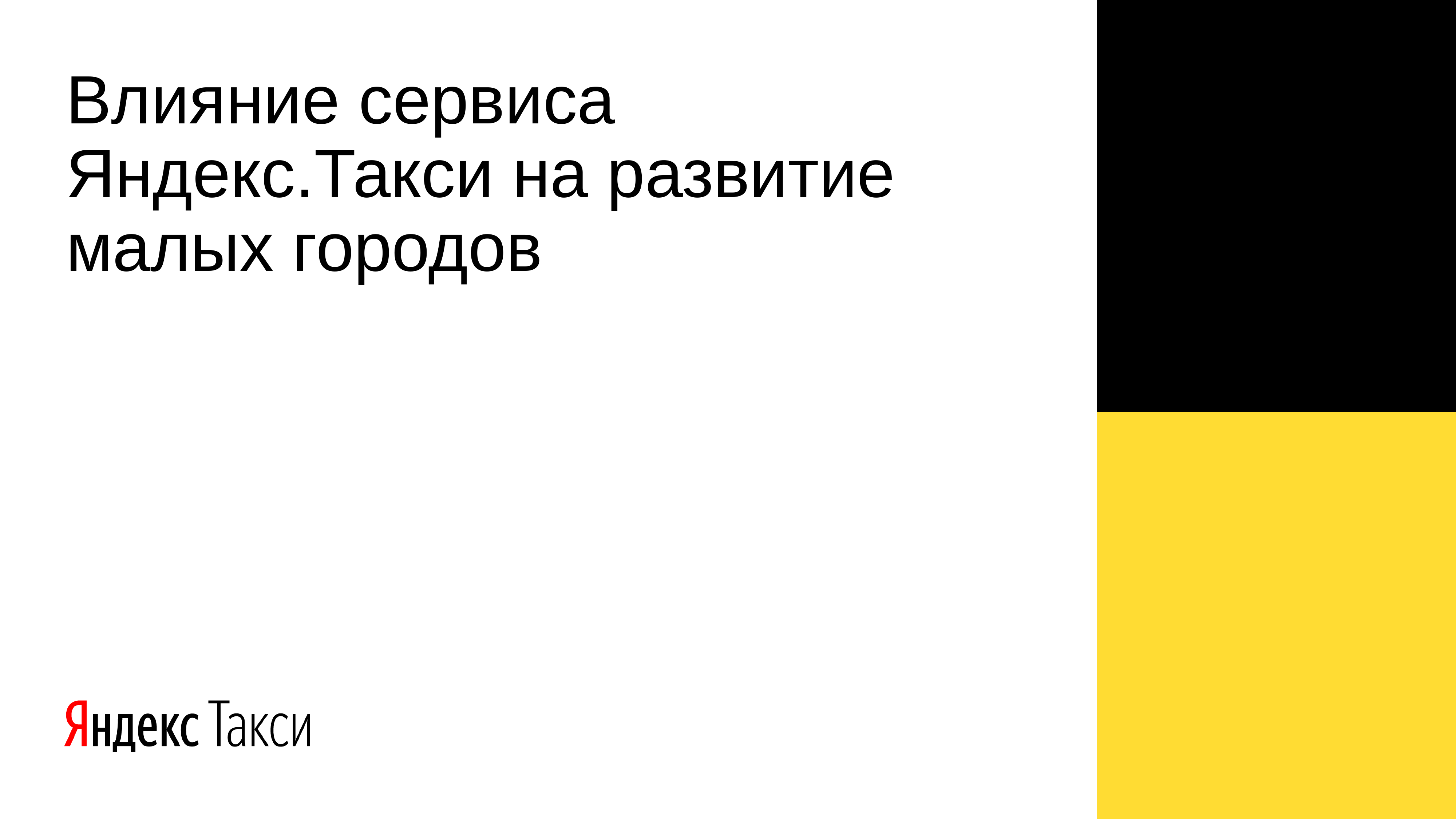

# Влияние сервиса Яндекс.Такси на развитие малых городов